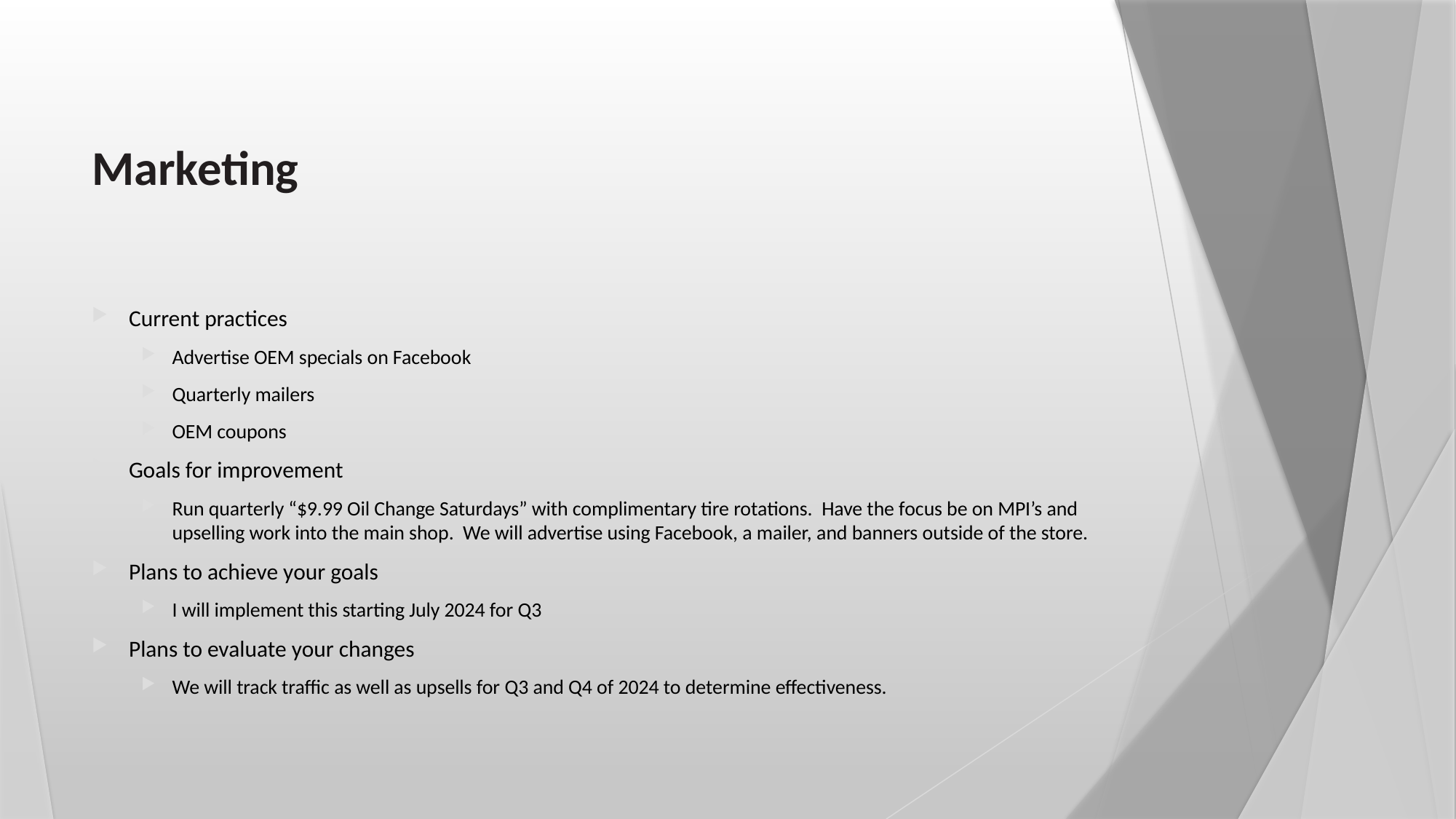

# Marketing

Current practices
Advertise OEM specials on Facebook
Quarterly mailers
OEM coupons
Goals for improvement
Run quarterly “$9.99 Oil Change Saturdays” with complimentary tire rotations.  Have the focus be on MPI’s and upselling work into the main shop.  We will advertise using Facebook, a mailer, and banners outside of the store.
Plans to achieve your goals
I will implement this starting July 2024 for Q3
Plans to evaluate your changes
We will track traffic as well as upsells for Q3 and Q4 of 2024 to determine effectiveness.